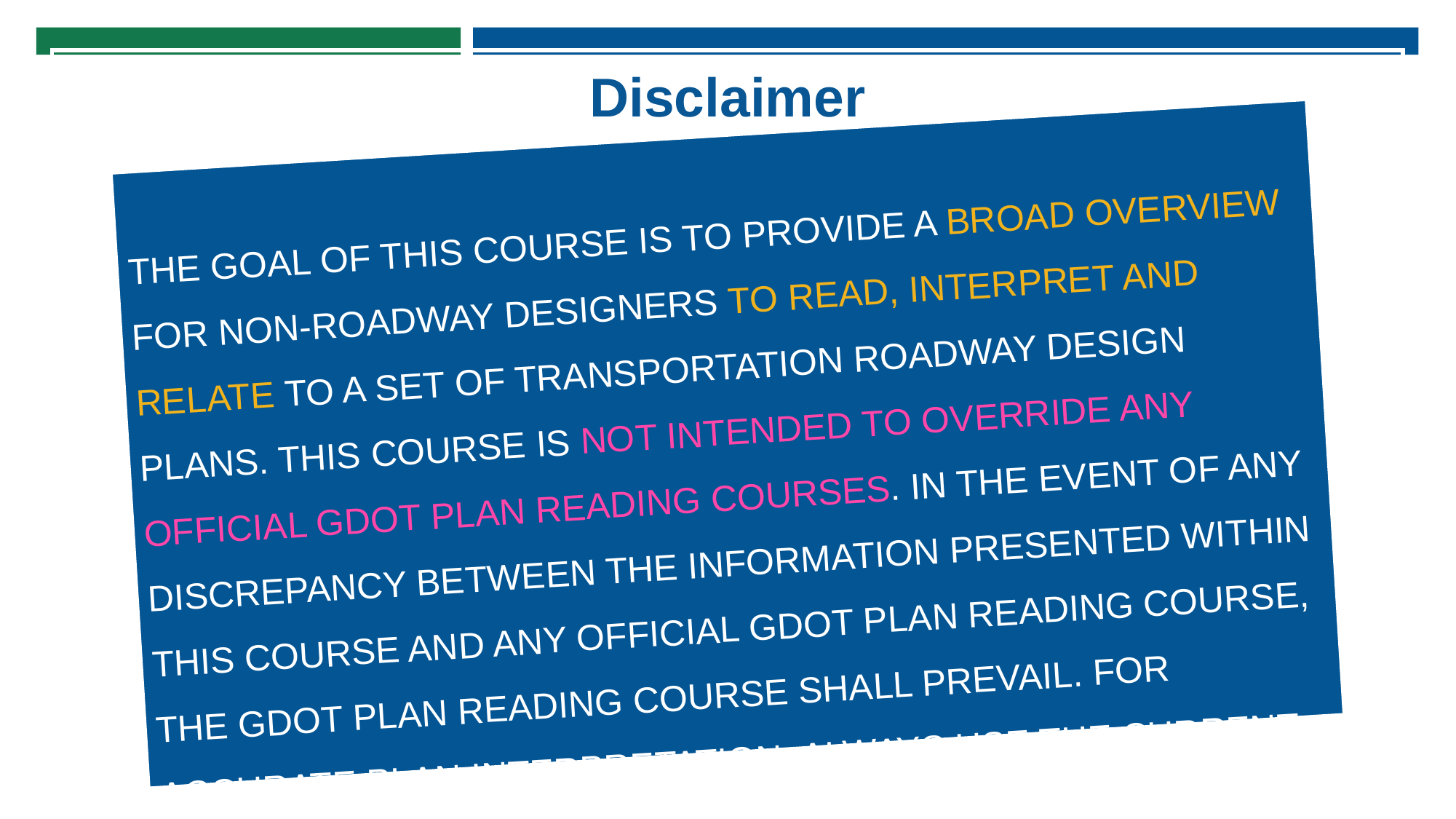

# Disclaimer
The goal of this course is to provide a broad overview for non-roadway designers to read, interpret and relate to a set of Transportation Roadway Design Plans. This course is not intended to override any official GDOT Plan Reading Courses. In the event of any discrepancy between the information presented within this course and any official GDOT Plan Reading Course, the GDOT Plan Reading Course shall prevail. For accurate plan interpretation, always use the current GDOT Policies and Procedures.